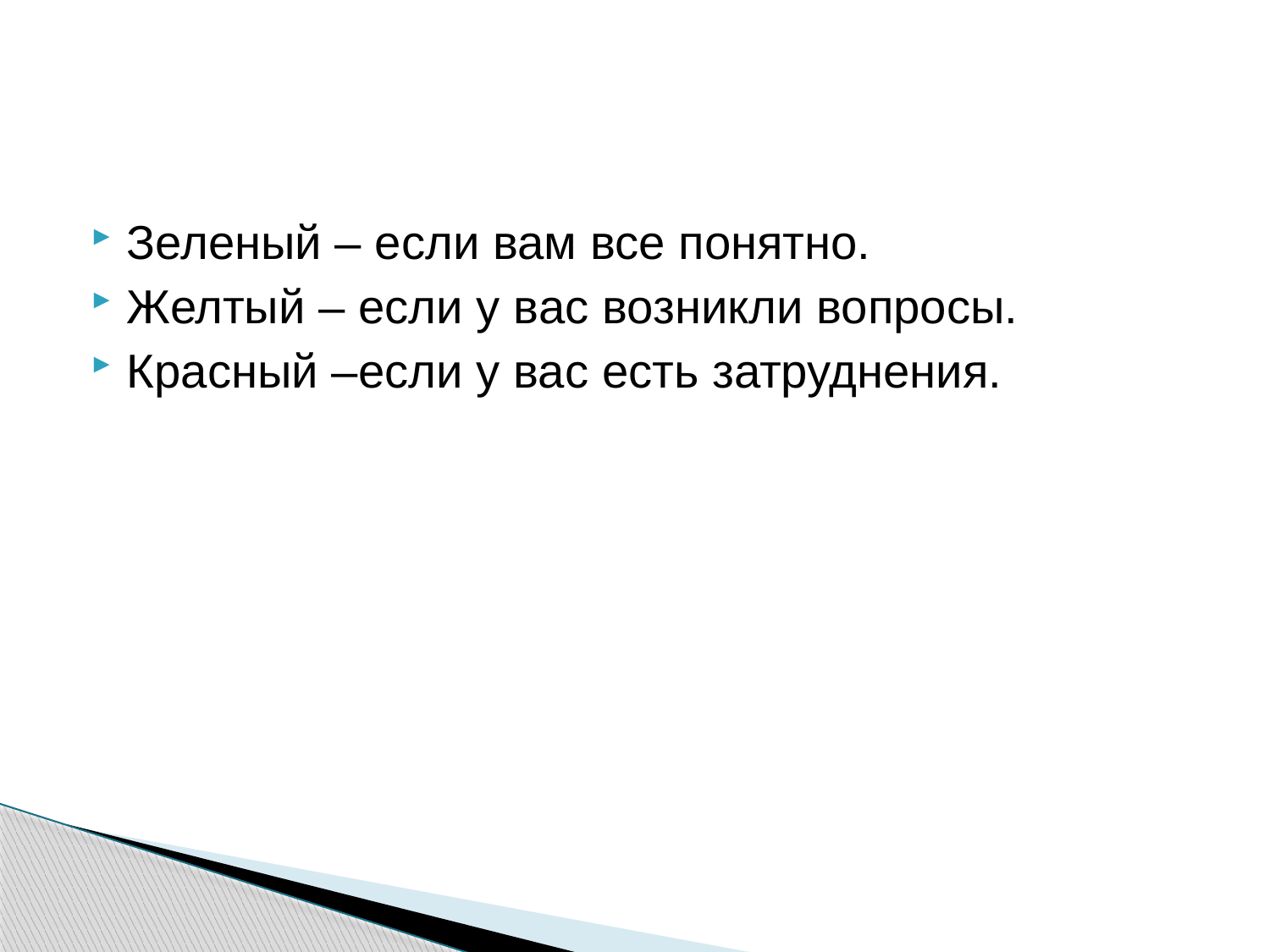

#
Зеленый – если вам все понятно.
Желтый – если у вас возникли вопросы.
Красный –если у вас есть затруднения.